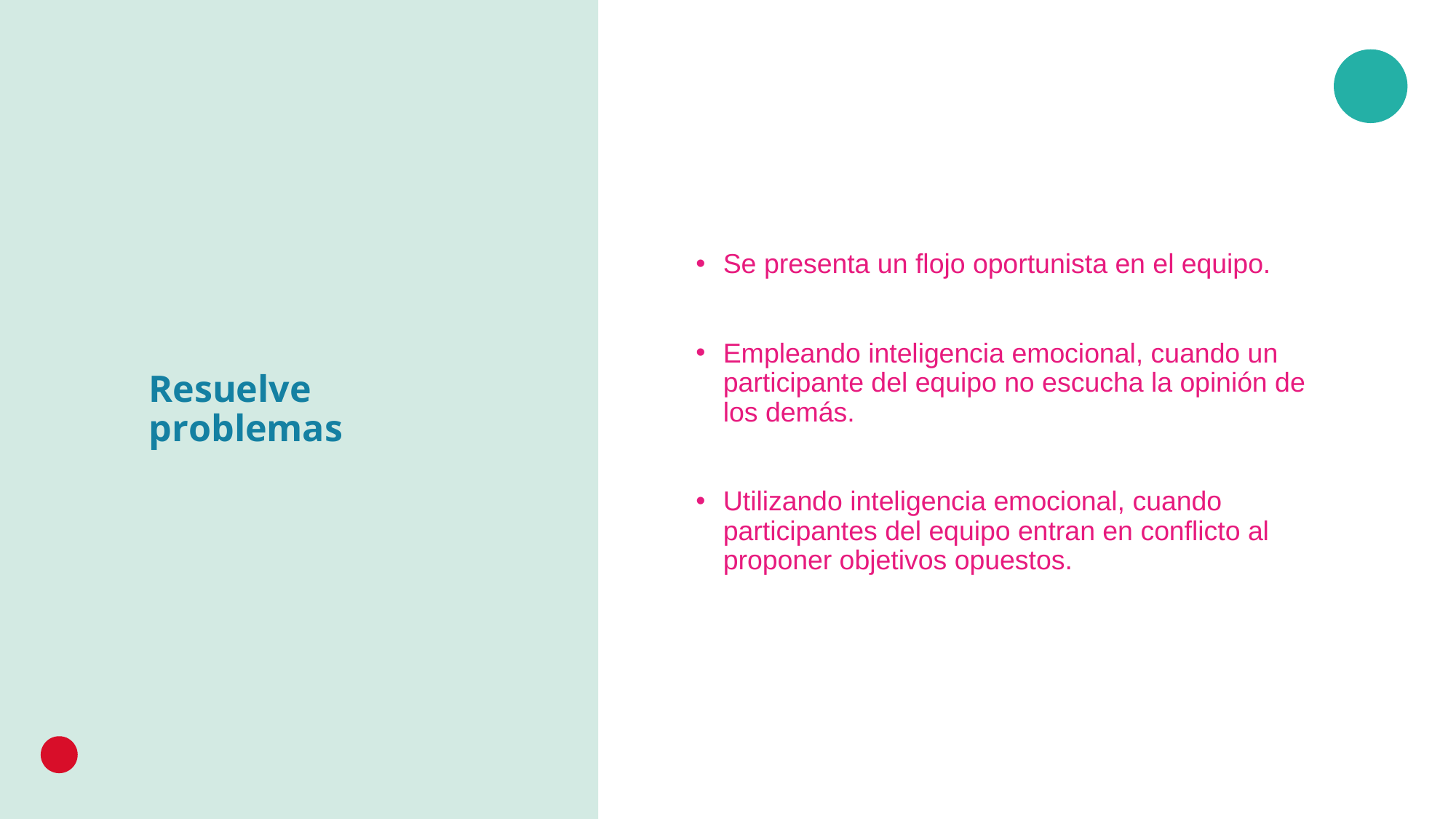

Se presenta un flojo oportunista en el equipo.

Empleando inteligencia emocional, cuando un participante del equipo no escucha la opinión de los demás.

Utilizando inteligencia emocional, cuando participantes del equipo entran en conflicto al proponer objetivos opuestos.
# Resuelve problemas